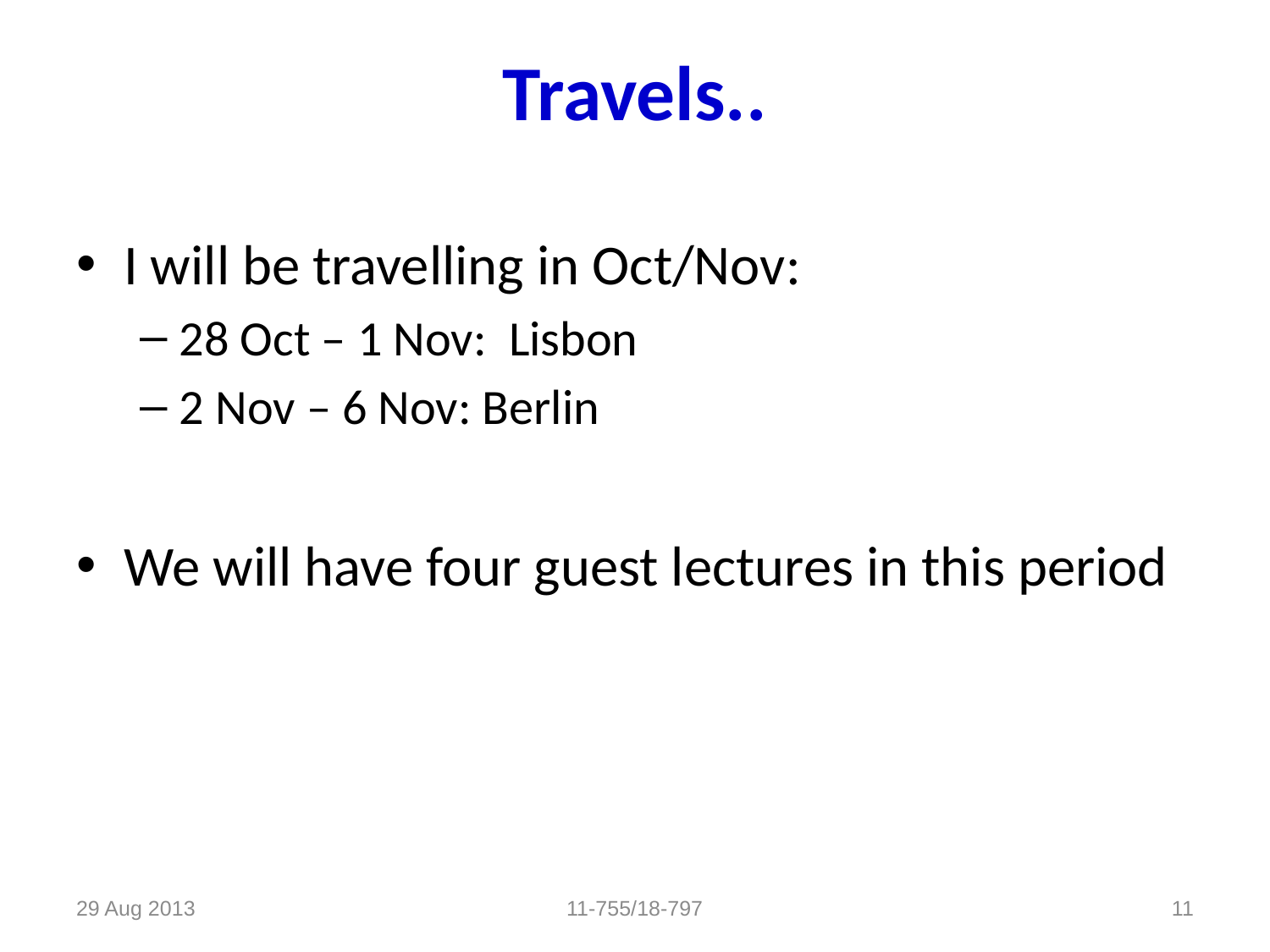

# Travels..
I will be travelling in Oct/Nov:
28 Oct – 1 Nov:  Lisbon
2 Nov – 6 Nov: Berlin

We will have four guest lectures in this period
29 Aug 2013
11-755/18-797
11